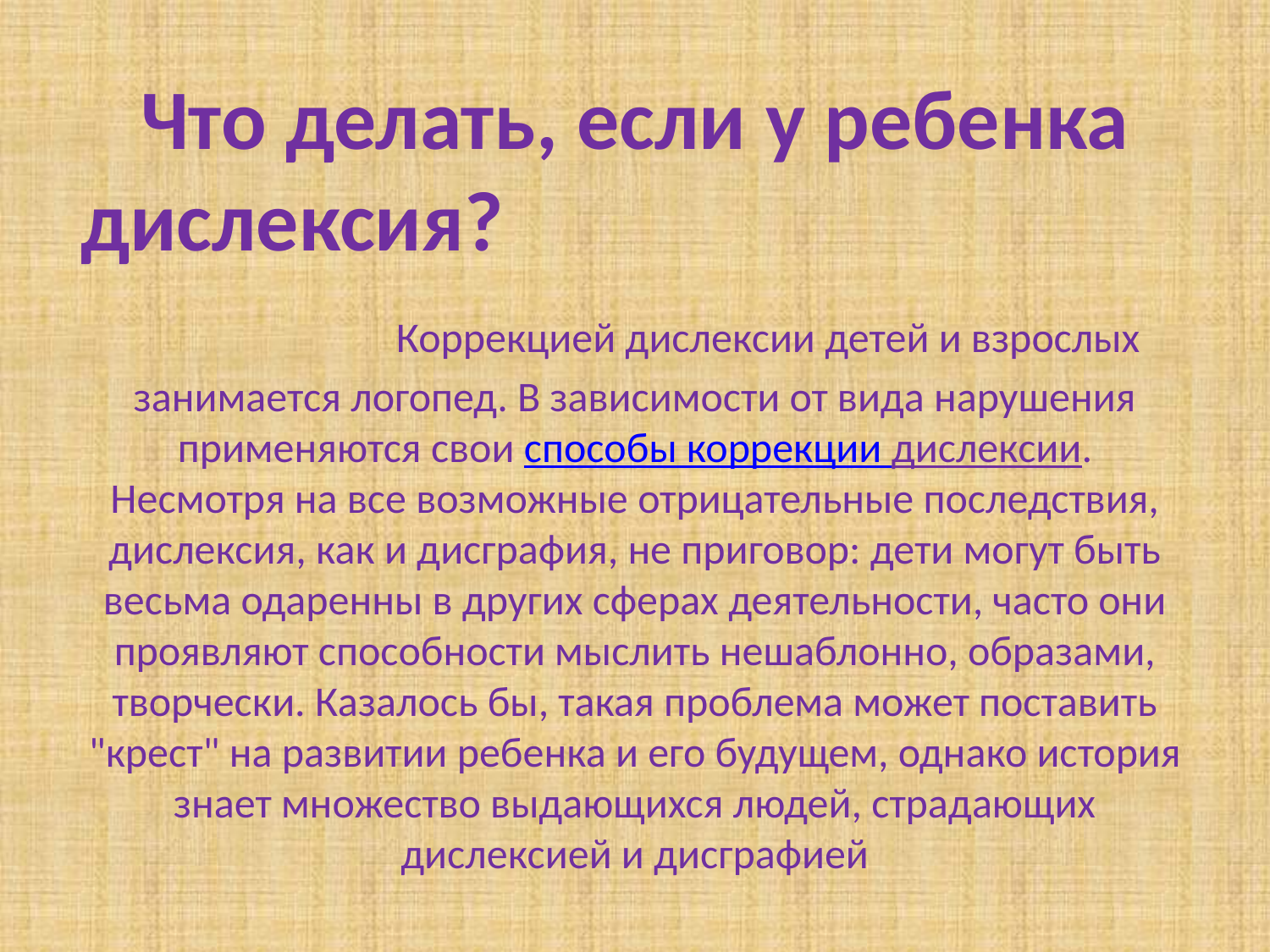

# Что делать, если у ребенка дислексия?                                                   Коррекцией дислексии детей и взрослых занимается логопед. В зависимости от вида нарушения применяются свои способы коррекции дислексии. Несмотря на все возможные отрицательные последствия, дислексия, как и дисграфия, не приговор: дети могут быть весьма одаренны в других сферах деятельности, часто они проявляют способности мыслить нешаблонно, образами, творчески. Казалось бы, такая проблема может поставить "крест" на развитии ребенка и его будущем, однако история знает множество выдающихся людей, страдающих дислексией и дисграфией